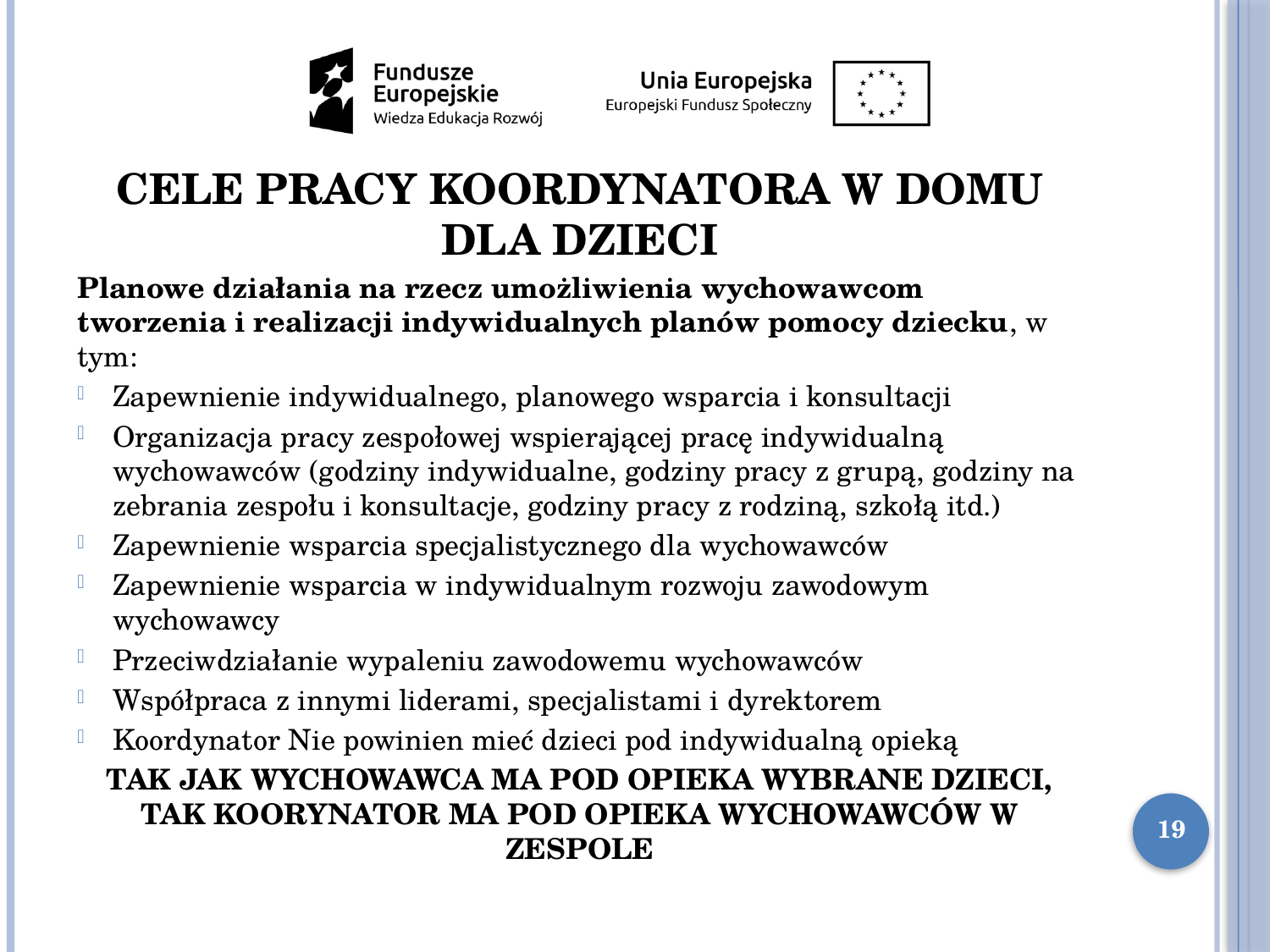

CELE PRACY KOORDYNATORA W DOMU DLA DZIECI
Planowe działania na rzecz umożliwienia wychowawcom tworzenia i realizacji indywidualnych planów pomocy dziecku, w tym:
Zapewnienie indywidualnego, planowego wsparcia i konsultacji
Organizacja pracy zespołowej wspierającej pracę indywidualną wychowawców (godziny indywidualne, godziny pracy z grupą, godziny na zebrania zespołu i konsultacje, godziny pracy z rodziną, szkołą itd.)
Zapewnienie wsparcia specjalistycznego dla wychowawców
Zapewnienie wsparcia w indywidualnym rozwoju zawodowym wychowawcy
Przeciwdziałanie wypaleniu zawodowemu wychowawców
Współpraca z innymi liderami, specjalistami i dyrektorem
Koordynator Nie powinien mieć dzieci pod indywidualną opieką
TAK JAK WYCHOWAWCA MA POD OPIEKA WYBRANE DZIECI, TAK KOORYNATOR MA POD OPIEKA WYCHOWAWCÓW W ZESPOLE

19